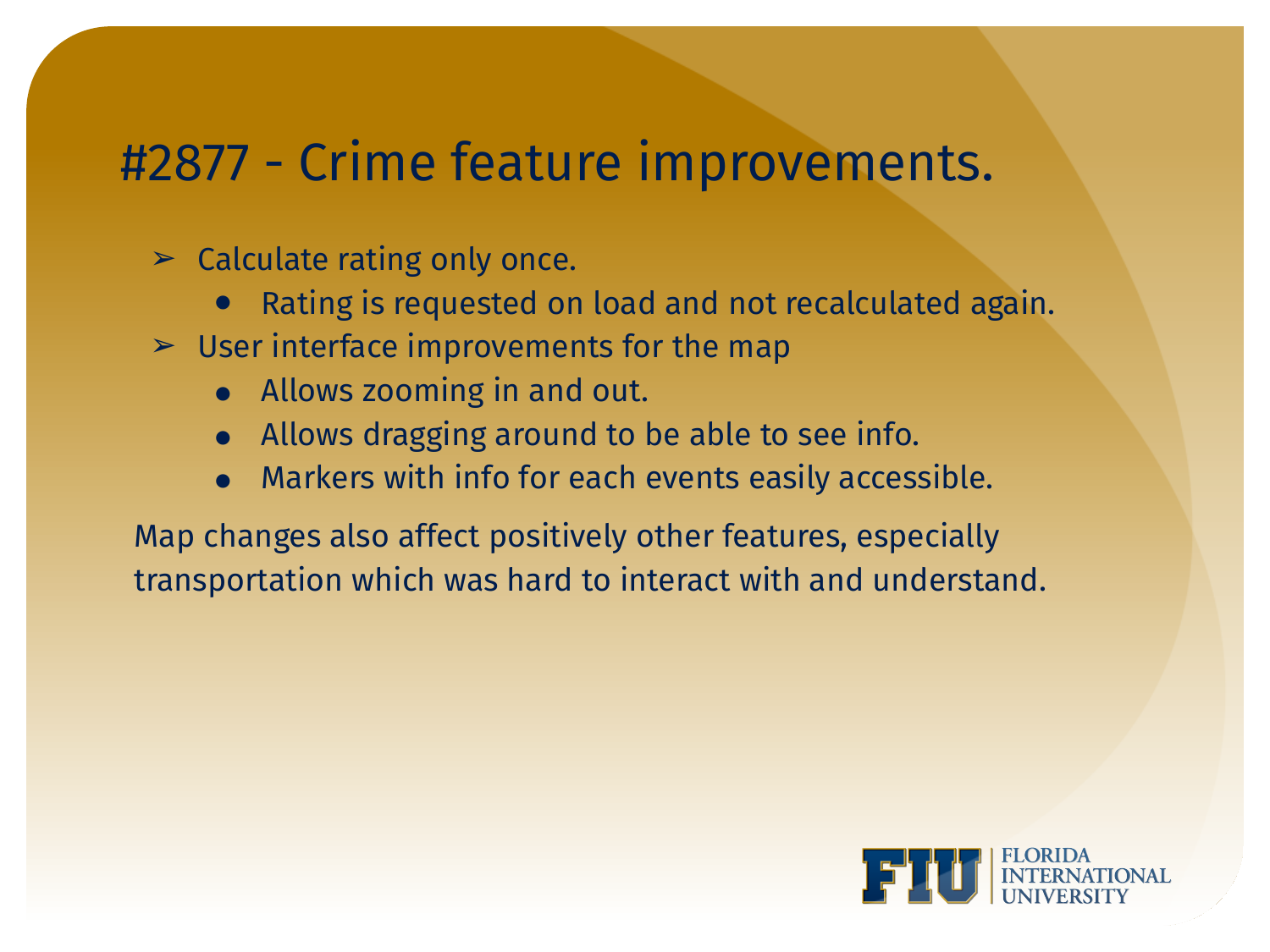

# #2877 - Crime feature improvements.
Calculate rating only once.
Rating is requested on load and not recalculated again.
User interface improvements for the map
Allows zooming in and out.
Allows dragging around to be able to see info.
Markers with info for each events easily accessible.
Map changes also affect positively other features, especially transportation which was hard to interact with and understand.